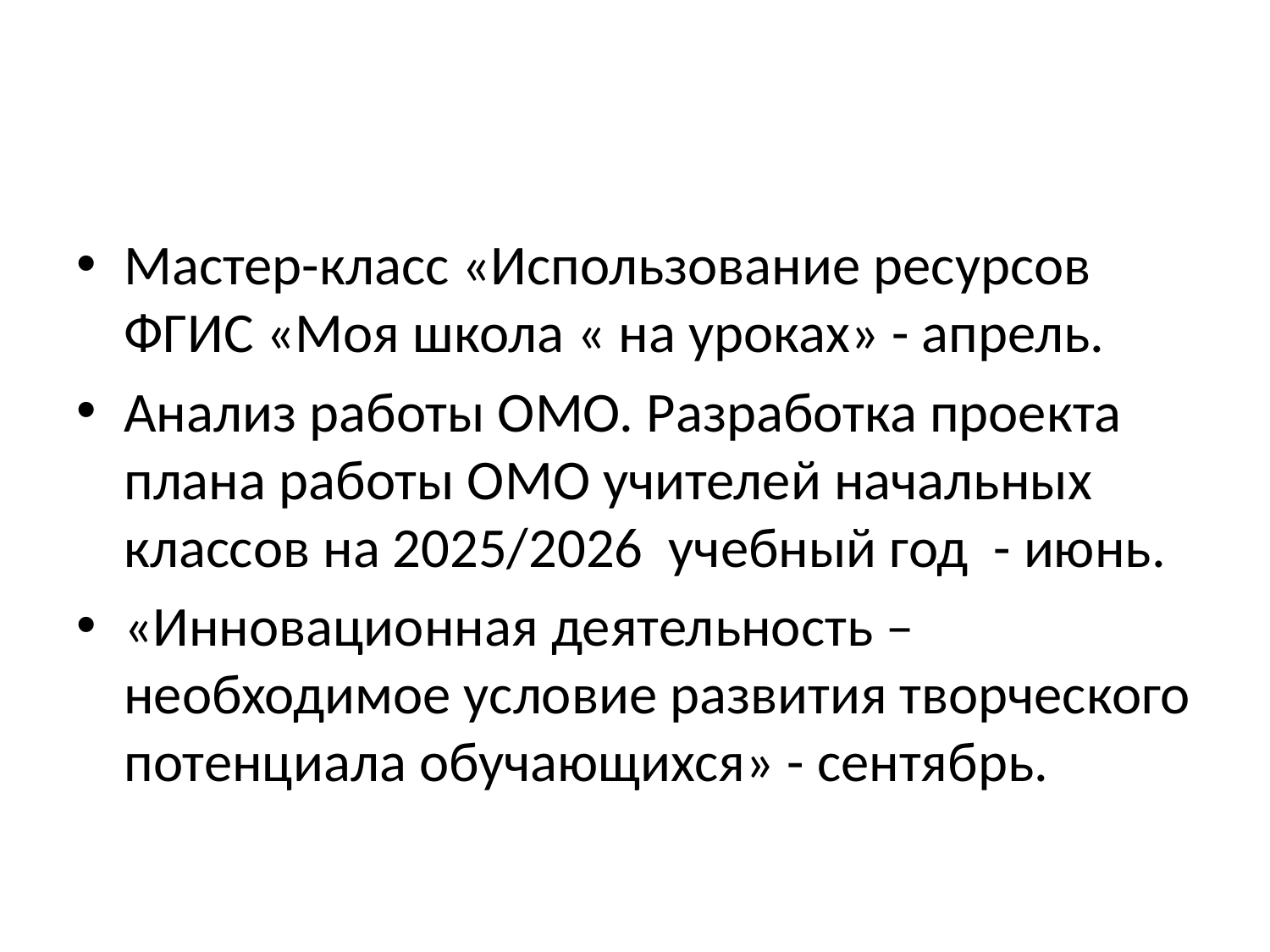

#
Мастер-класс «Использование ресурсов ФГИС «Моя школа « на уроках» - апрель.
Анализ работы ОМО. Разработка проекта плана работы ОМО учителей начальных классов на 2025/2026  учебный год  - июнь.
«Инновационная деятельность – необходимое условие развития творческого потенциала обучающихся» - сентябрь.